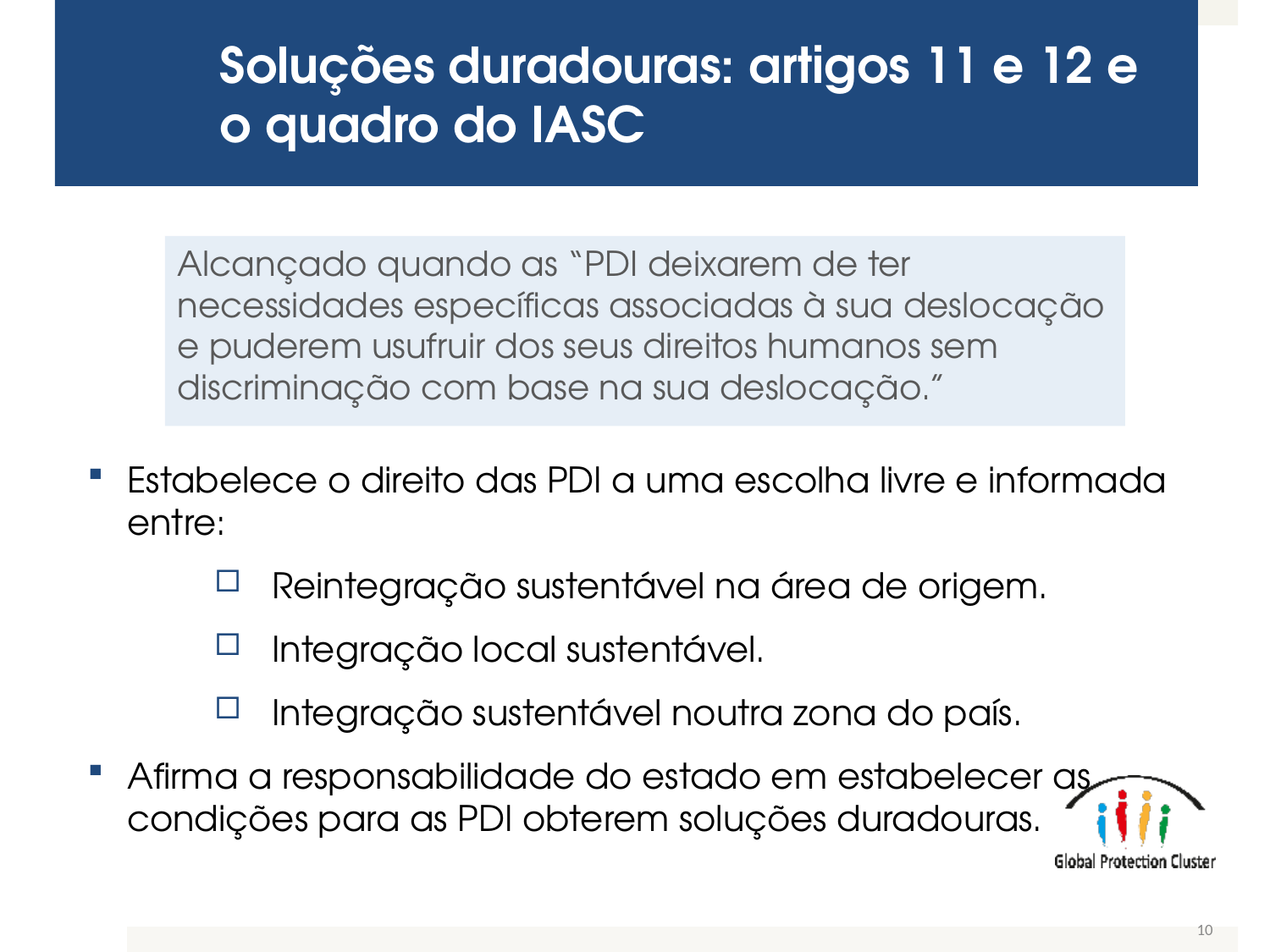

# Soluções duradouras: artigos 11 e 12 e o quadro do IASC
Alcançado quando as “PDI deixarem de ter necessidades específicas associadas à sua deslocação e puderem usufruir dos seus direitos humanos sem discriminação com base na sua deslocação.”
Estabelece o direito das PDI a uma escolha livre e informada entre:
 Reintegração sustentável na área de origem.
 Integração local sustentável.
 Integração sustentável noutra zona do país.
Afirma a responsabilidade do estado em estabelecer as condições para as PDI obterem soluções duradouras.